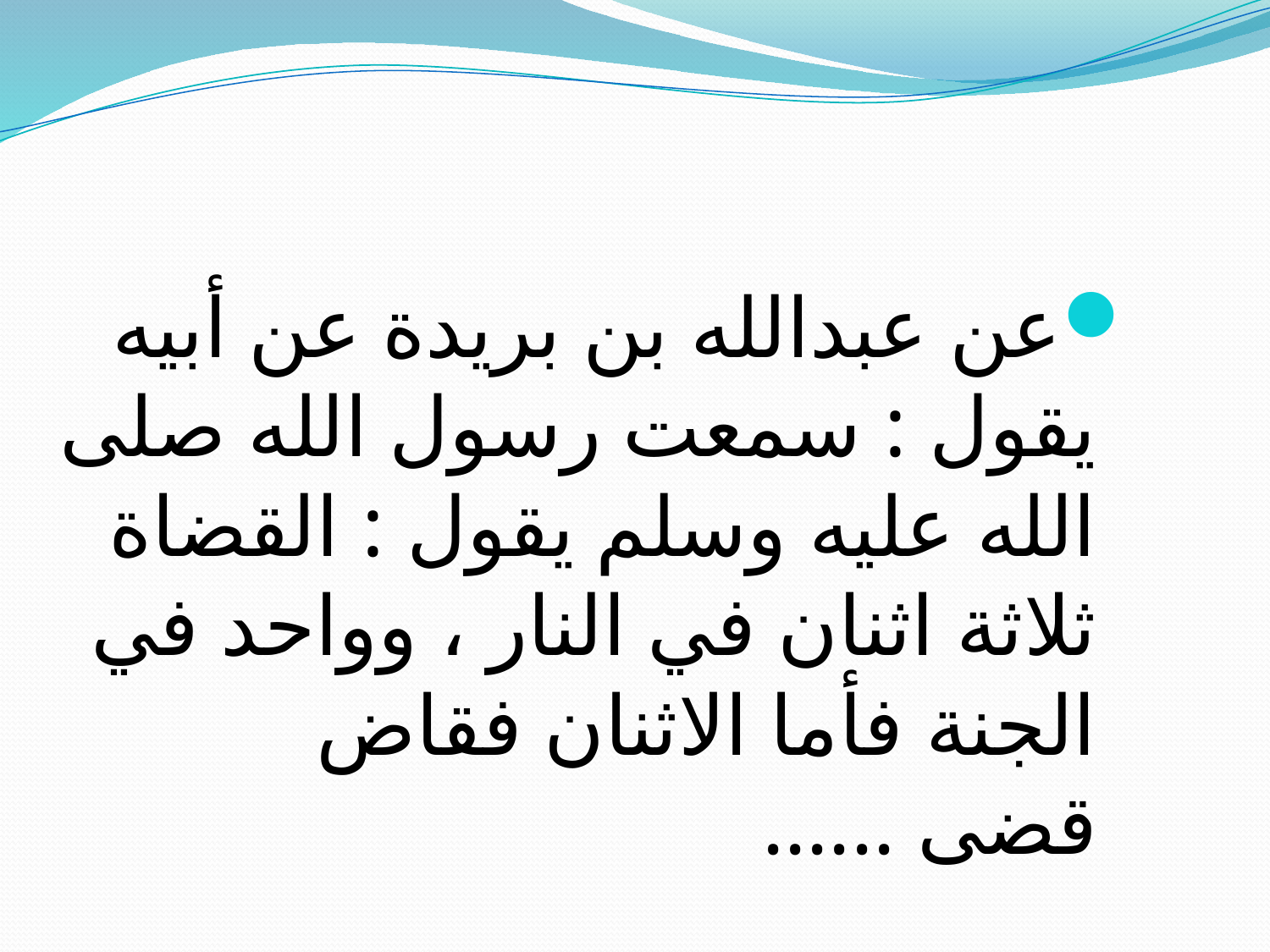

عن عبدالله بن بريدة عن أبيه يقول : سمعت رسول الله صلى الله عليه وسلم يقول : القضاة ثلاثة اثنان في النار ، وواحد في الجنة فأما الاثنان فقاض قضى ......